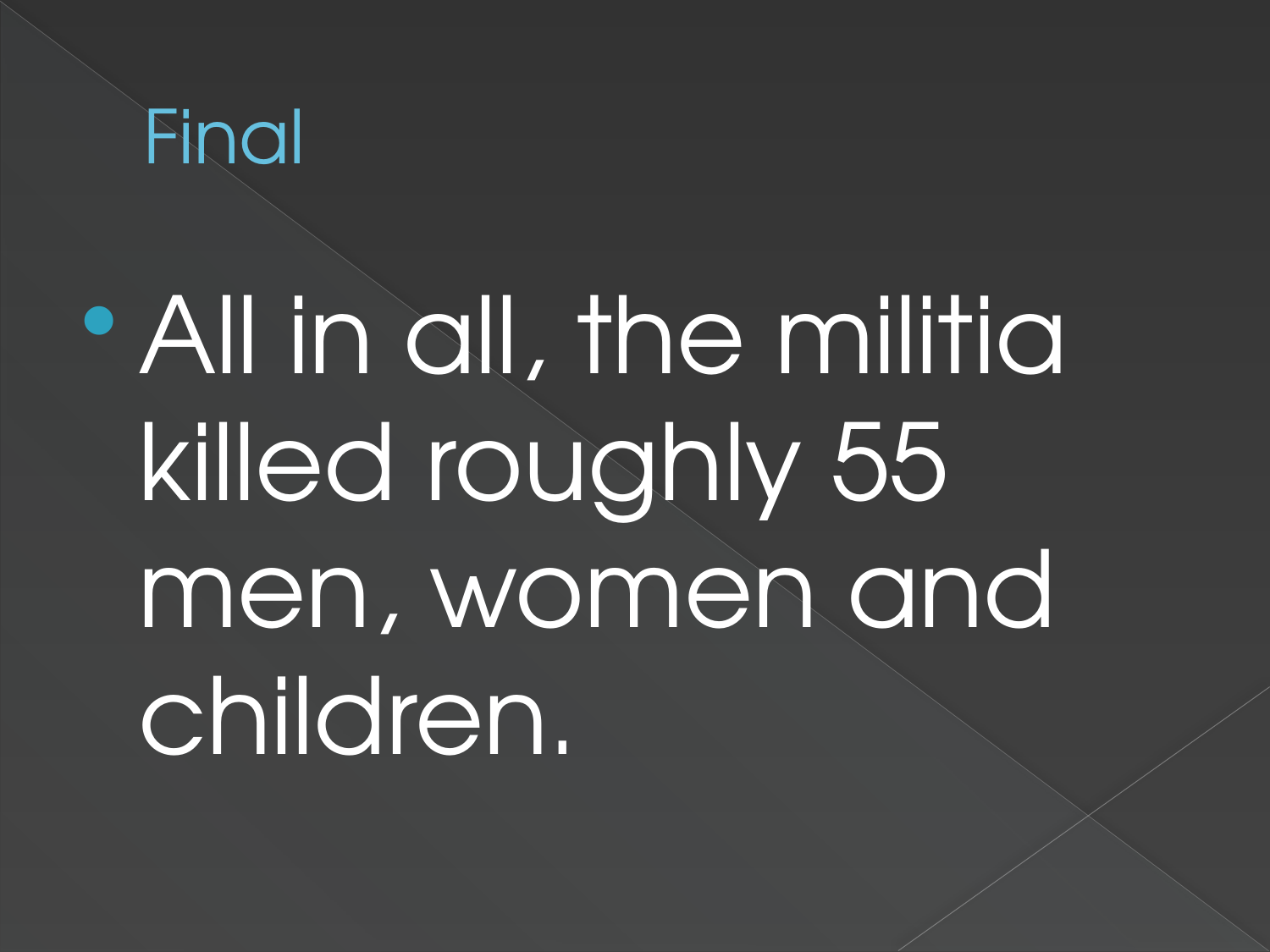

# Final
All in all, the militia killed roughly 55 men, women and children.